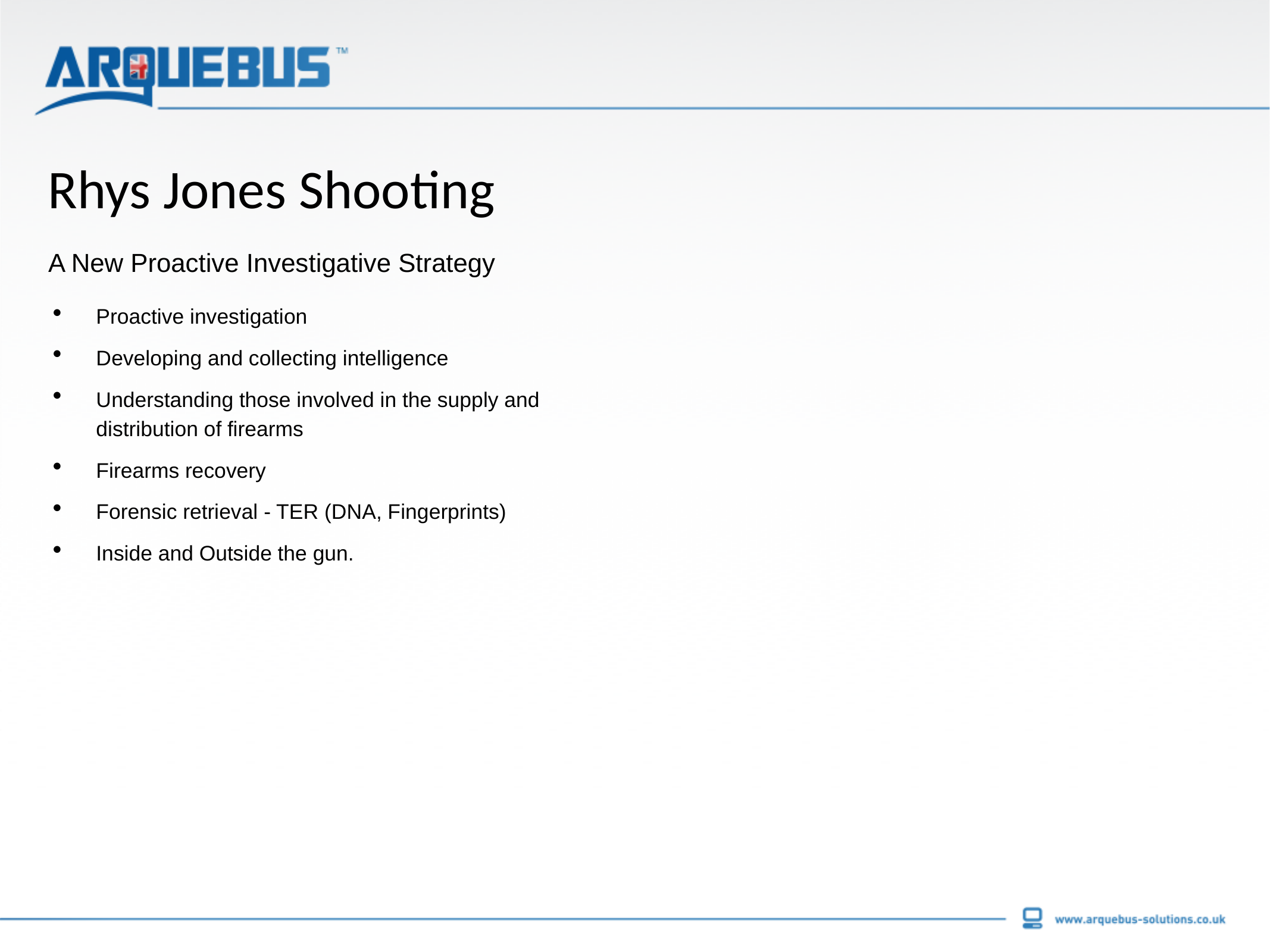

Rhys Jones Shooting
A New Proactive Investigative Strategy
Proactive investigation
Developing and collecting intelligence
Understanding those involved in the supply and distribution of firearms
Firearms recovery
Forensic retrieval - TER (DNA, Fingerprints)
Inside and Outside the gun.